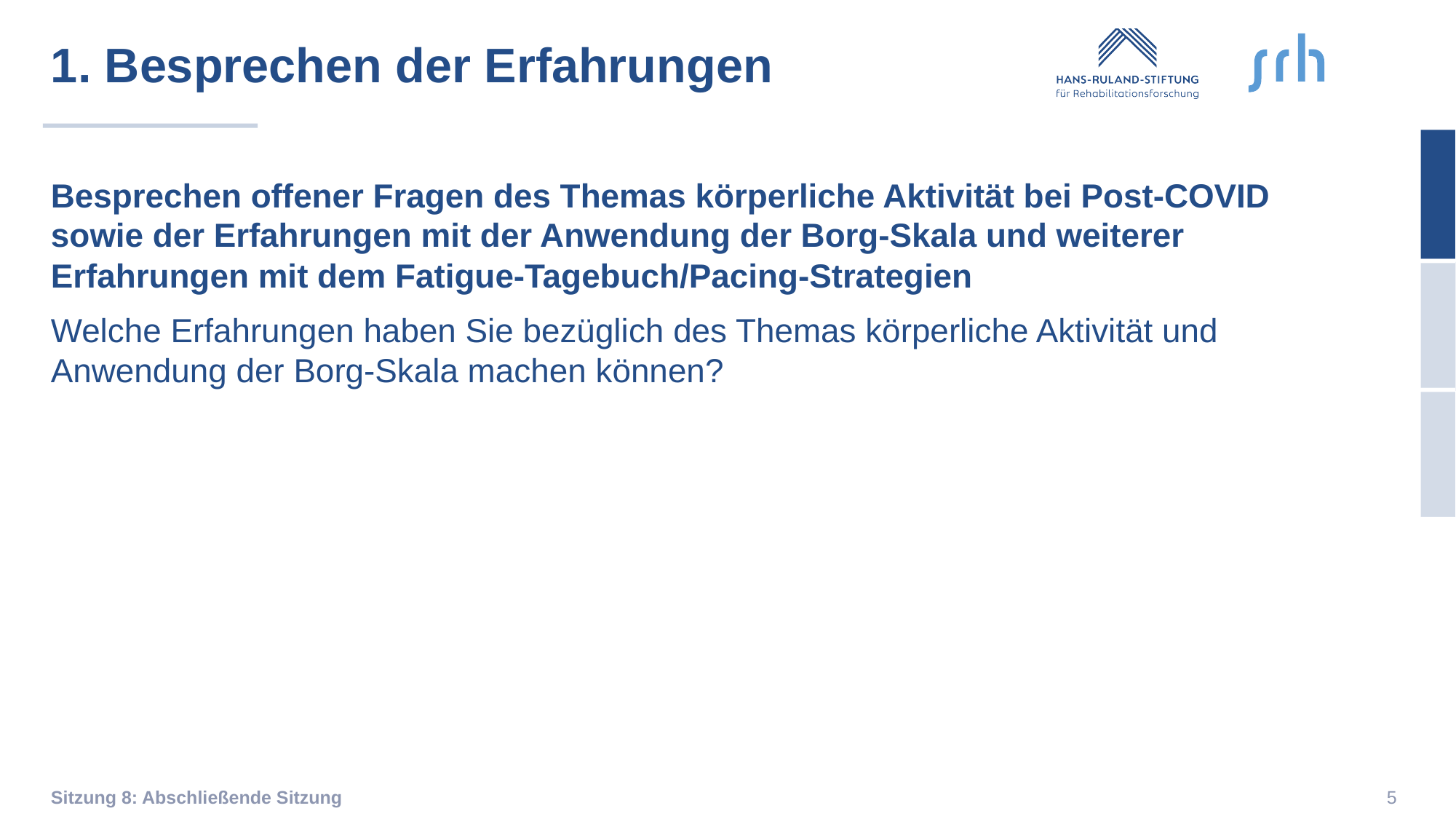

# 1. Besprechen der Erfahrungen
Besprechen offener Fragen des Themas körperliche Aktivität bei Post-COVID sowie der Erfahrungen mit der Anwendung der Borg-Skala und weiterer Erfahrungen mit dem Fatigue-Tagebuch/Pacing-Strategien
Welche Erfahrungen haben Sie bezüglich des Themas körperliche Aktivität und Anwendung der Borg-Skala machen können?
Sitzung 8: Abschließende Sitzung
5